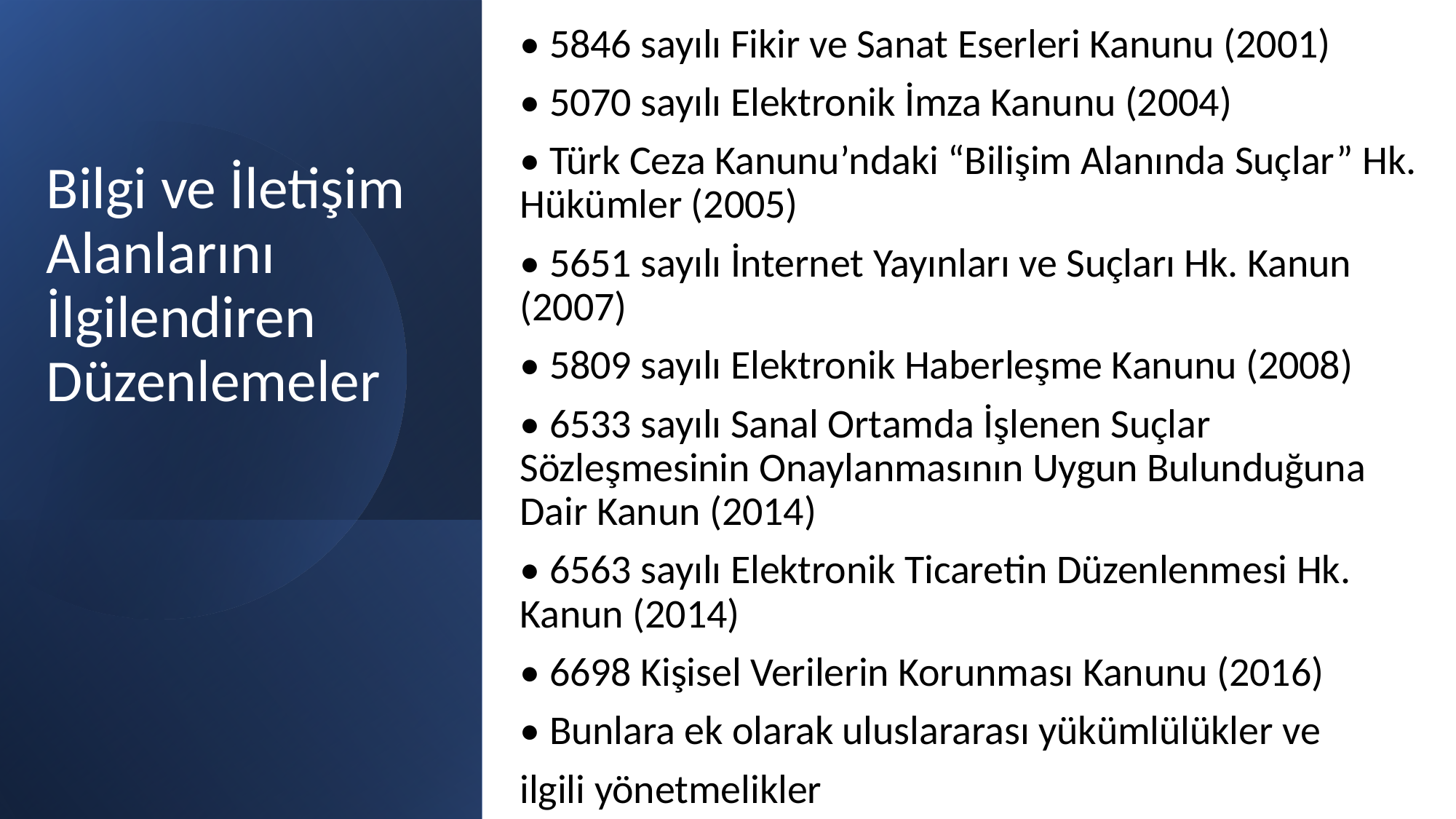

• 5846 sayılı Fikir ve Sanat Eserleri Kanunu (2001)
• 5070 sayılı Elektronik İmza Kanunu (2004)
• Türk Ceza Kanunu’ndaki “Bilişim Alanında Suçlar” Hk. Hükümler (2005)
• 5651 sayılı İnternet Yayınları ve Suçları Hk. Kanun (2007)
• 5809 sayılı Elektronik Haberleşme Kanunu (2008)
• 6533 sayılı Sanal Ortamda İşlenen Suçlar Sözleşmesinin Onaylanmasının Uygun Bulunduğuna Dair Kanun (2014)
• 6563 sayılı Elektronik Ticaretin Düzenlenmesi Hk. Kanun (2014)
• 6698 Kişisel Verilerin Korunması Kanunu (2016)
• Bunlara ek olarak uluslararası yükümlülükler ve
ilgili yönetmelikler

# Bilgi ve İletişim Alanlarını İlgilendiren Düzenlemeler